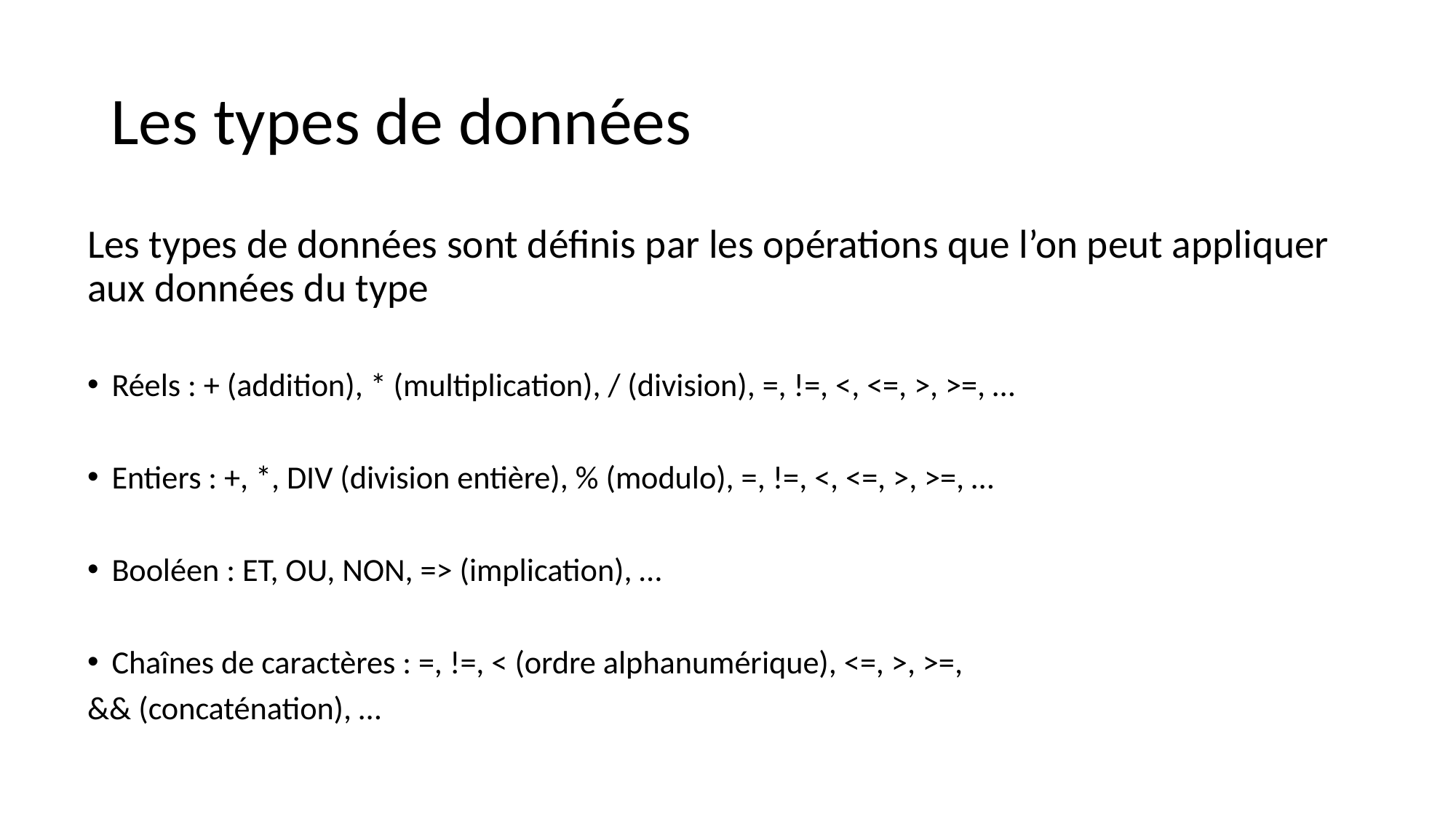

# Les types de données
Les types de données sont définis par les opérations que l’on peut appliquer aux données du type

Réels : + (addition), * (multiplication), / (division), =, !=, <, <=, >, >=, …

Entiers : +, *, DIV (division entière), % (modulo), =, !=, <, <=, >, >=, …

Booléen : ET, OU, NON, => (implication), …

Chaînes de caractères : =, !=, < (ordre alphanumérique), <=, >, >=,
&& (concaténation), …